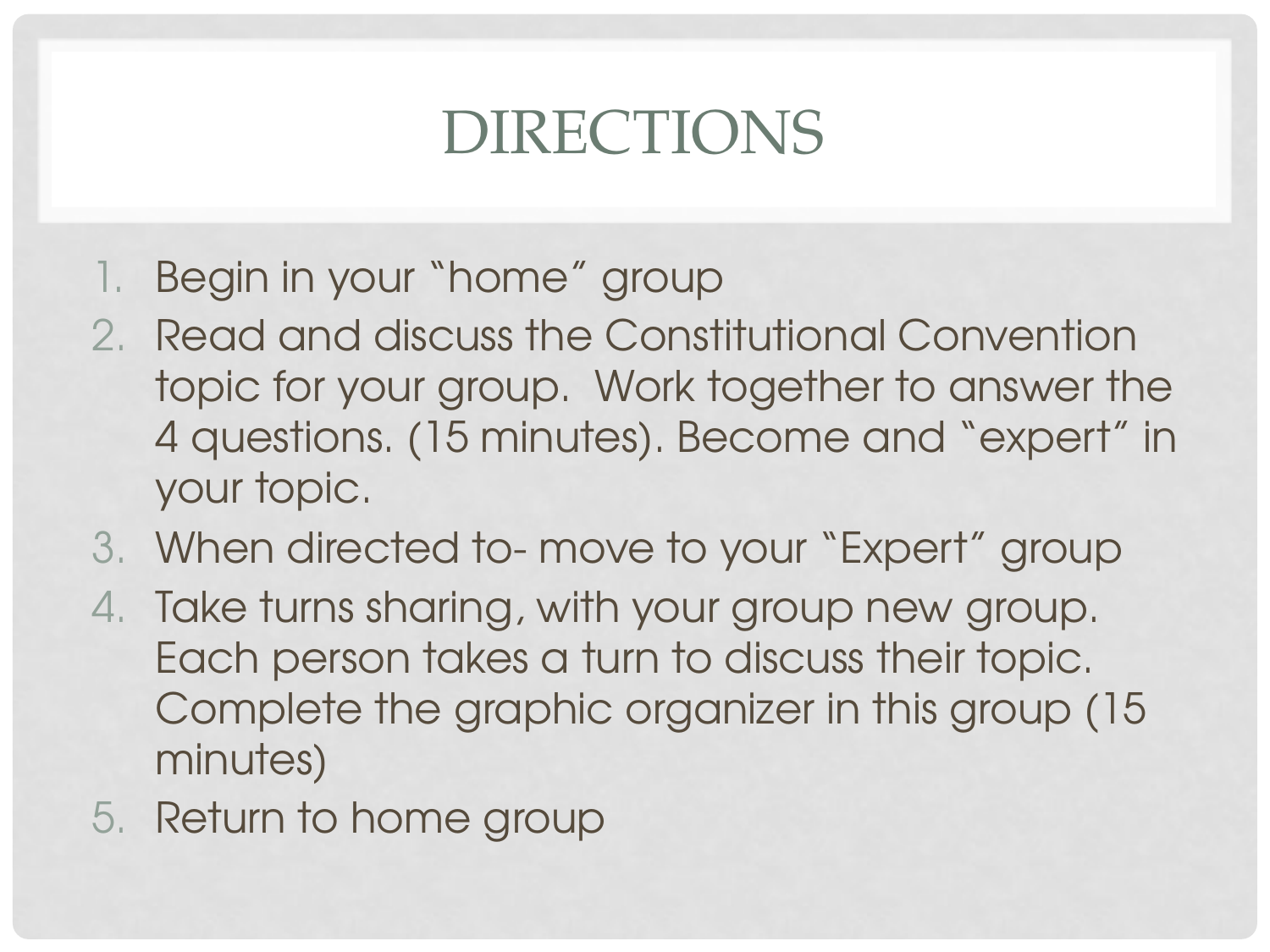

# Directions
Begin in your “home” group
Read and discuss the Constitutional Convention topic for your group.  Work together to answer the 4 questions. (15 minutes). Become and “expert” in your topic.
When directed to- move to your “Expert” group
Take turns sharing, with your group new group.  Each person takes a turn to discuss their topic.  Complete the graphic organizer in this group (15 minutes)
Return to home group